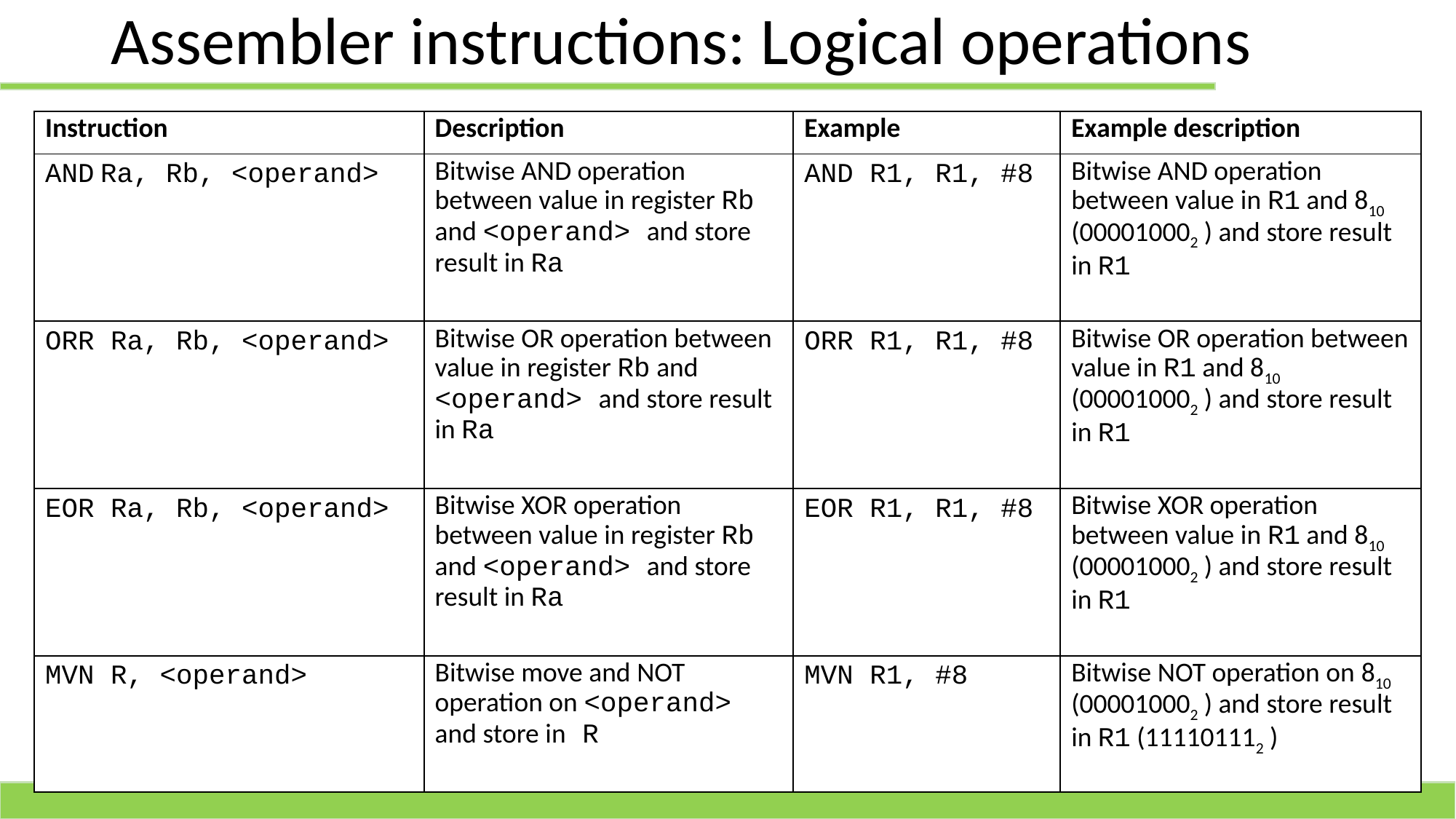

# Assembler instructions: Logical operations
| Instruction | Description | Example | Example description |
| --- | --- | --- | --- |
| AND Ra, Rb, <operand> | Bitwise AND operation between value in register Rb and <operand> and store result in Ra | AND R1, R1, #8 | Bitwise AND operation between value in R1 and 810 (000010002 ) and store result in R1 |
| ORR Ra, Rb, <operand> | Bitwise OR operation between value in register Rb and <operand> and store result in Ra | ORR R1, R1, #8 | Bitwise OR operation between value in R1 and 810 (000010002 ) and store result in R1 |
| EOR Ra, Rb, <operand> | Bitwise XOR operation between value in register Rb and <operand> and store result in Ra | EOR R1, R1, #8 | Bitwise XOR operation between value in R1 and 810 (000010002 ) and store result in R1 |
| MVN R, <operand> | Bitwise move and NOT operation on <operand> and store in R | MVN R1, #8 | Bitwise NOT operation on 810 (000010002 ) and store result in R1 (111101112 ) |